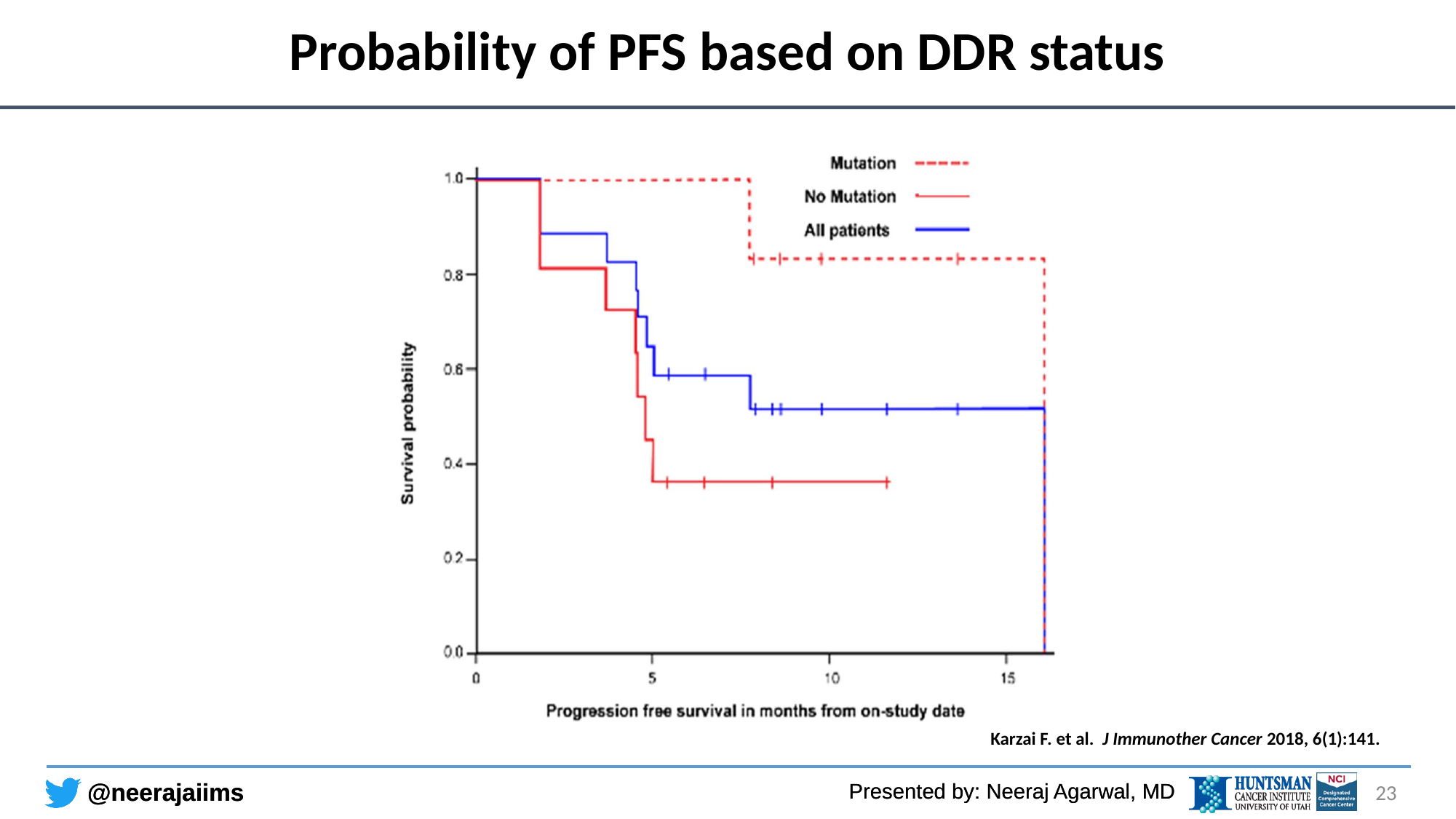

# Probability of PFS based on DDR status

Karzai F. et al.  J Immunother Cancer 2018, 6(1):141.
23